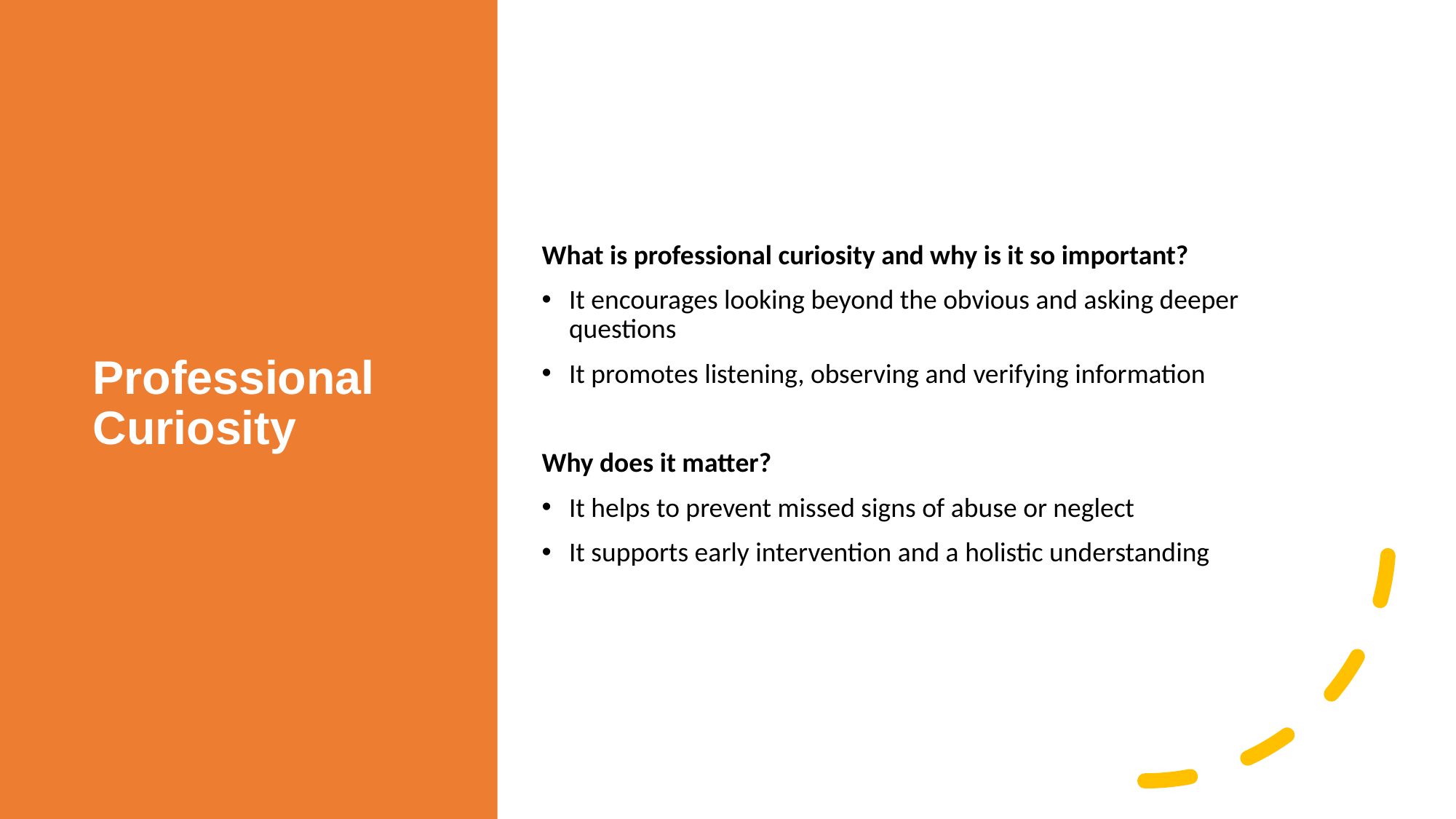

# Professional Curiosity​
What is professional curiosity and why is it so important?
It encourages looking beyond the obvious and asking deeper questions
It promotes listening, observing and verifying information

Why does it matter?
It helps to prevent missed signs of abuse or neglect
It supports early intervention and a holistic understanding